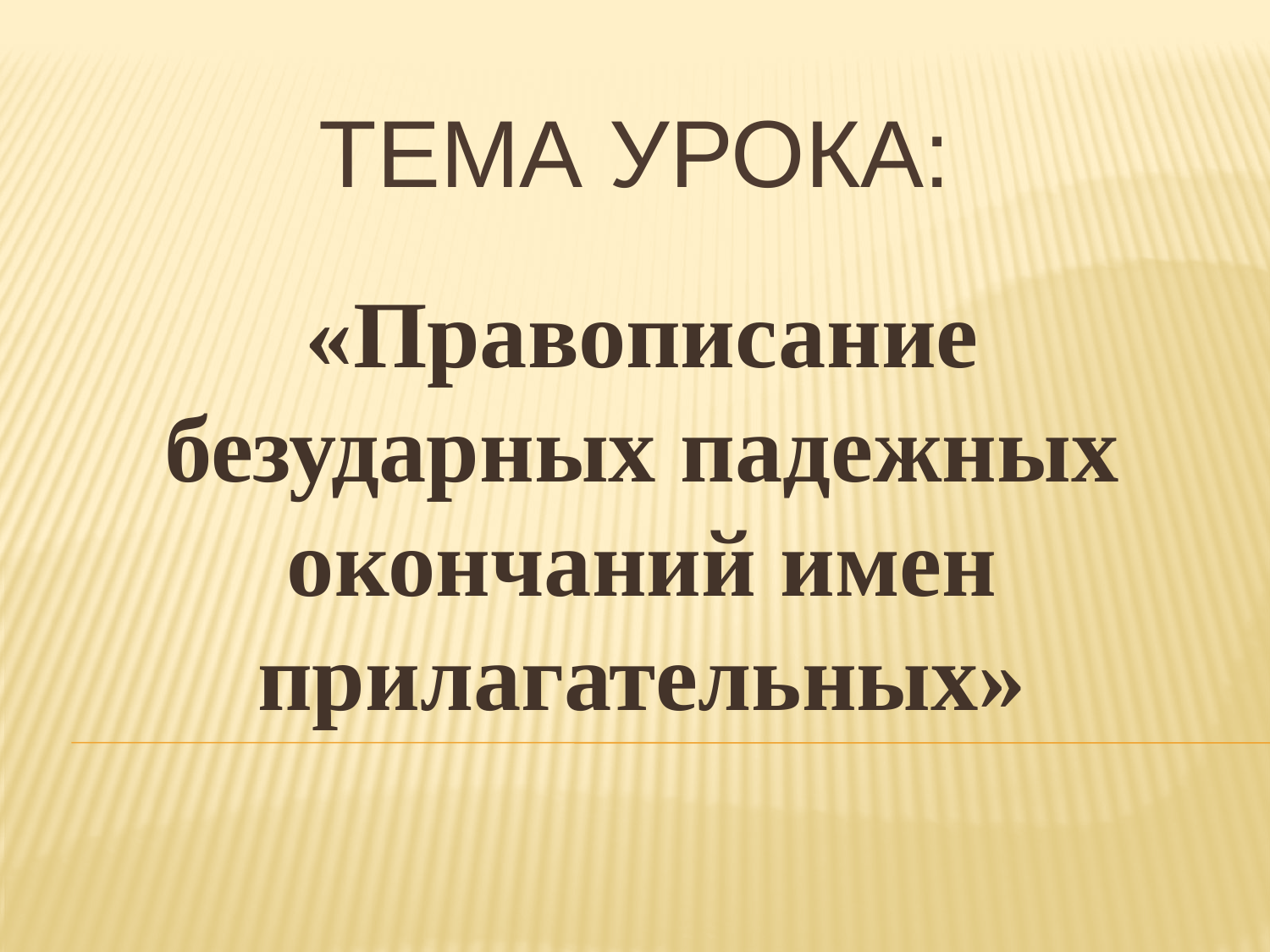

# Тема урока:
«Правописание безударных падежных окончаний имен прилагательных»